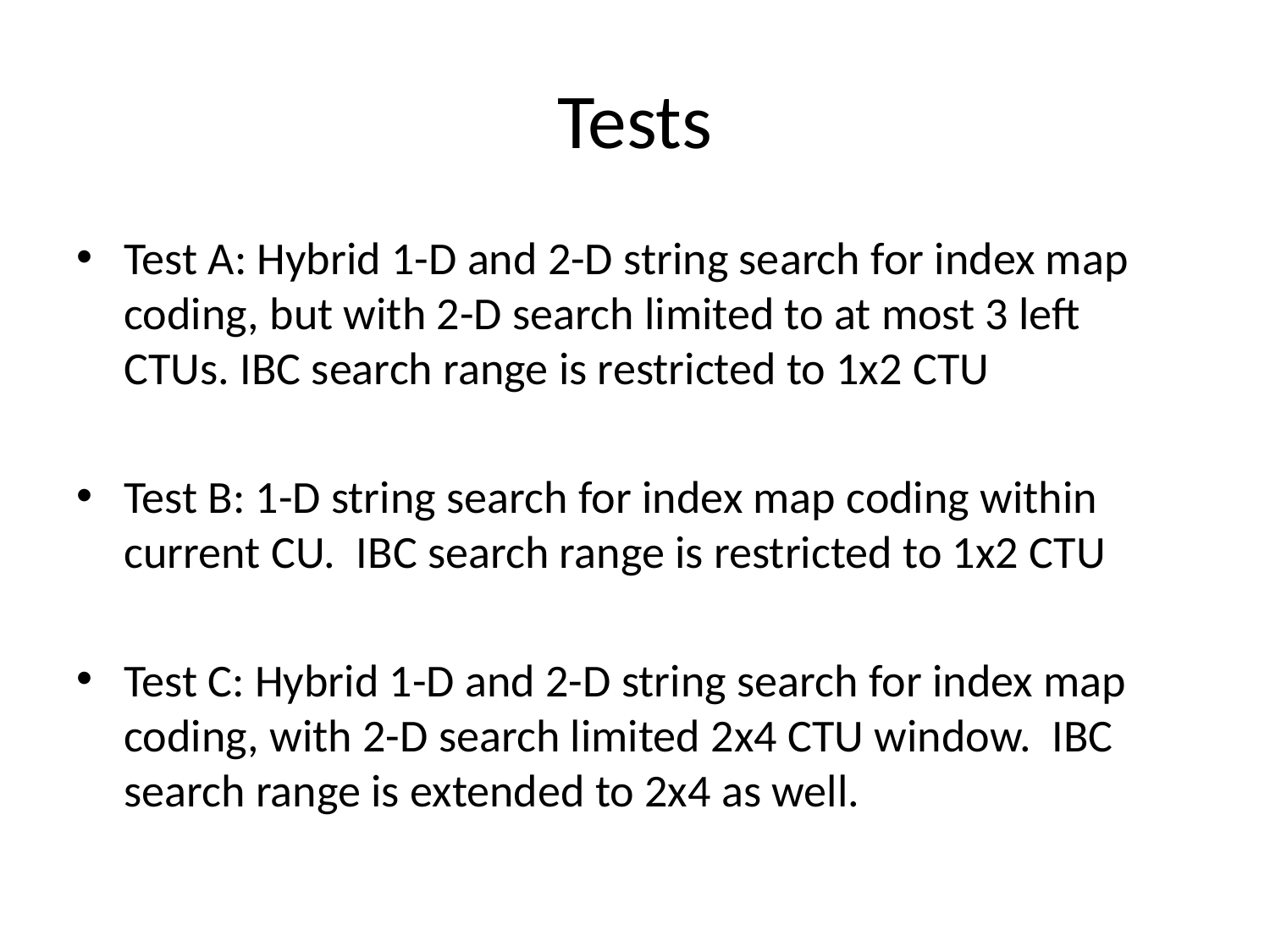

# Tests
Test A: Hybrid 1-D and 2-D string search for index map coding, but with 2-D search limited to at most 3 left CTUs. IBC search range is restricted to 1x2 CTU

Test B: 1-D string search for index map coding within current CU.  IBC search range is restricted to 1x2 CTU

Test C: Hybrid 1-D and 2-D string search for index map coding, with 2-D search limited 2x4 CTU window.  IBC search range is extended to 2x4 as well.